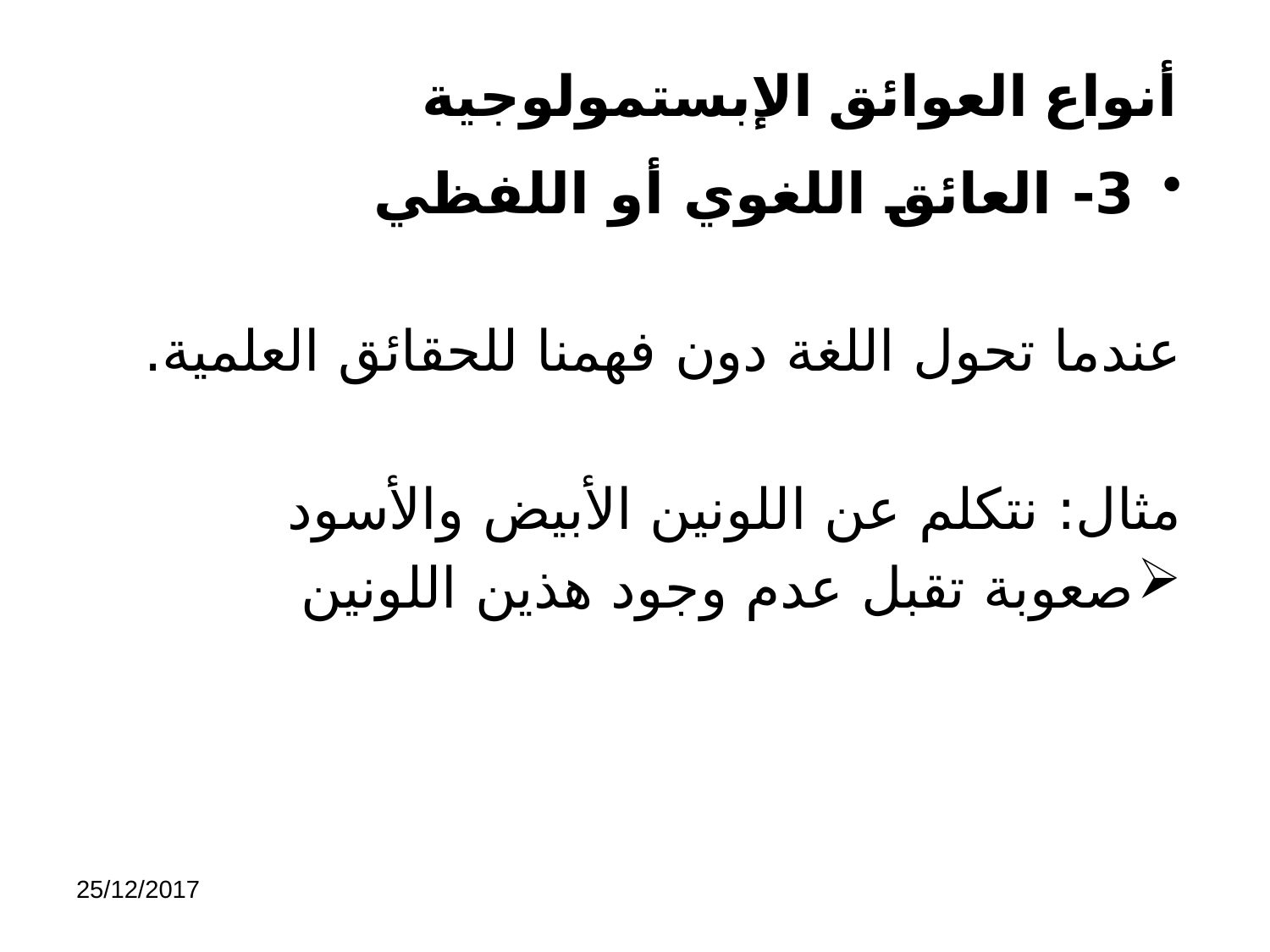

# أنواع العوائق الإبستمولوجية
3- العائق اللغوي أو اللفظي

عندما تحول اللغة دون فهمنا للحقائق العلمية.

مثال: نتكلم عن اللونين الأبيض والأسود
صعوبة تقبل عدم وجود هذين اللونين

25/12/2017